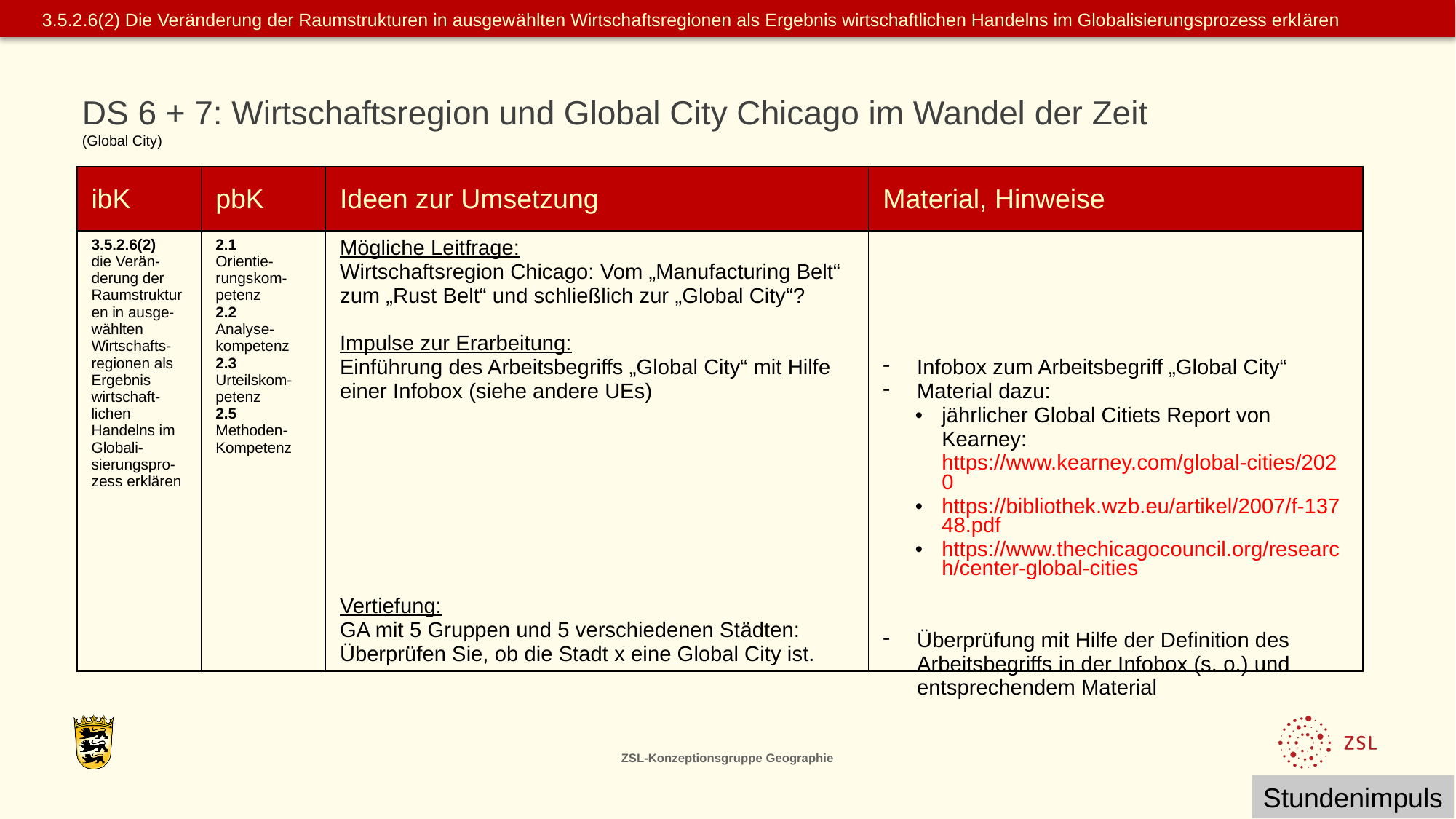

3.5.2.6(2) Die Veränderung der Raumstrukturen in ausgewählten Wirtschaftsregionen als Ergebnis wirtschaftlichen Handelns im Globalisierungsprozess erklären
DS 6 + 7: Wirtschaftsregion und Global City Chicago im Wandel der Zeit
(Global City)

| ibK | pbK | Ideen zur Umsetzung | Material, Hinweise |
| --- | --- | --- | --- |
| 3.5.2.6(2) die Verän-derung der Raumstrukturen in ausge-wählten Wirtschafts-regionen als Ergebnis wirtschaft-lichen Handelns im Globali-sierungspro-zess erklären | 2.1 Orientie-rungskom-petenz 2.2 Analyse-kompetenz 2.3 Urteilskom-petenz 2.5 Methoden- Kompetenz | Mögliche Leitfrage: Wirtschaftsregion Chicago: Vom „Manufacturing Belt“ zum „Rust Belt“ und schließlich zur „Global City“? Impulse zur Erarbeitung: Einführung des Arbeitsbegriffs „Global City“ mit Hilfe einer Infobox (siehe andere UEs) Vertiefung: GA mit 5 Gruppen und 5 verschiedenen Städten: Überprüfen Sie, ob die Stadt x eine Global City ist. | Infobox zum Arbeitsbegriff „Global City“ Material dazu: jährlicher Global Citiets Report von Kearney: https://www.kearney.com/global-cities/2020 https://bibliothek.wzb.eu/artikel/2007/f-13748.pdf https://www.thechicagocouncil.org/research/center-global-cities Überprüfung mit Hilfe der Definition des Arbeitsbegriffs in der Infobox (s. o.) und entsprechendem Material |
ZSL-Konzeptionsgruppe Geographie
Stundenimpuls